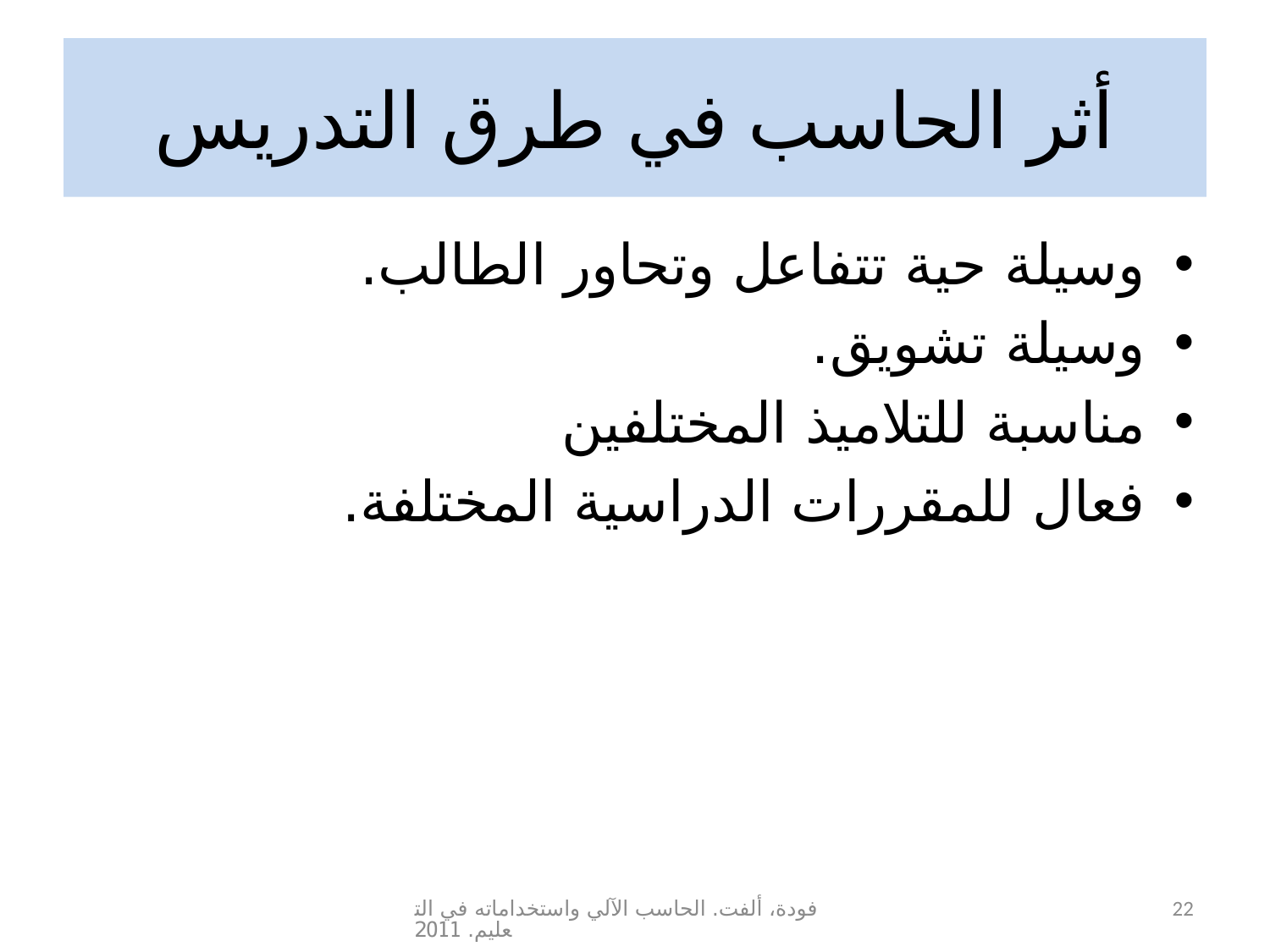

# أثر الحاسب في طرق التدريس
وسيلة حية تتفاعل وتحاور الطالب.
وسيلة تشويق.
مناسبة للتلاميذ المختلفين
فعال للمقررات الدراسية المختلفة.

فودة، ألفت. الحاسب الآلي واستخداماته في التعليم. 2011
22